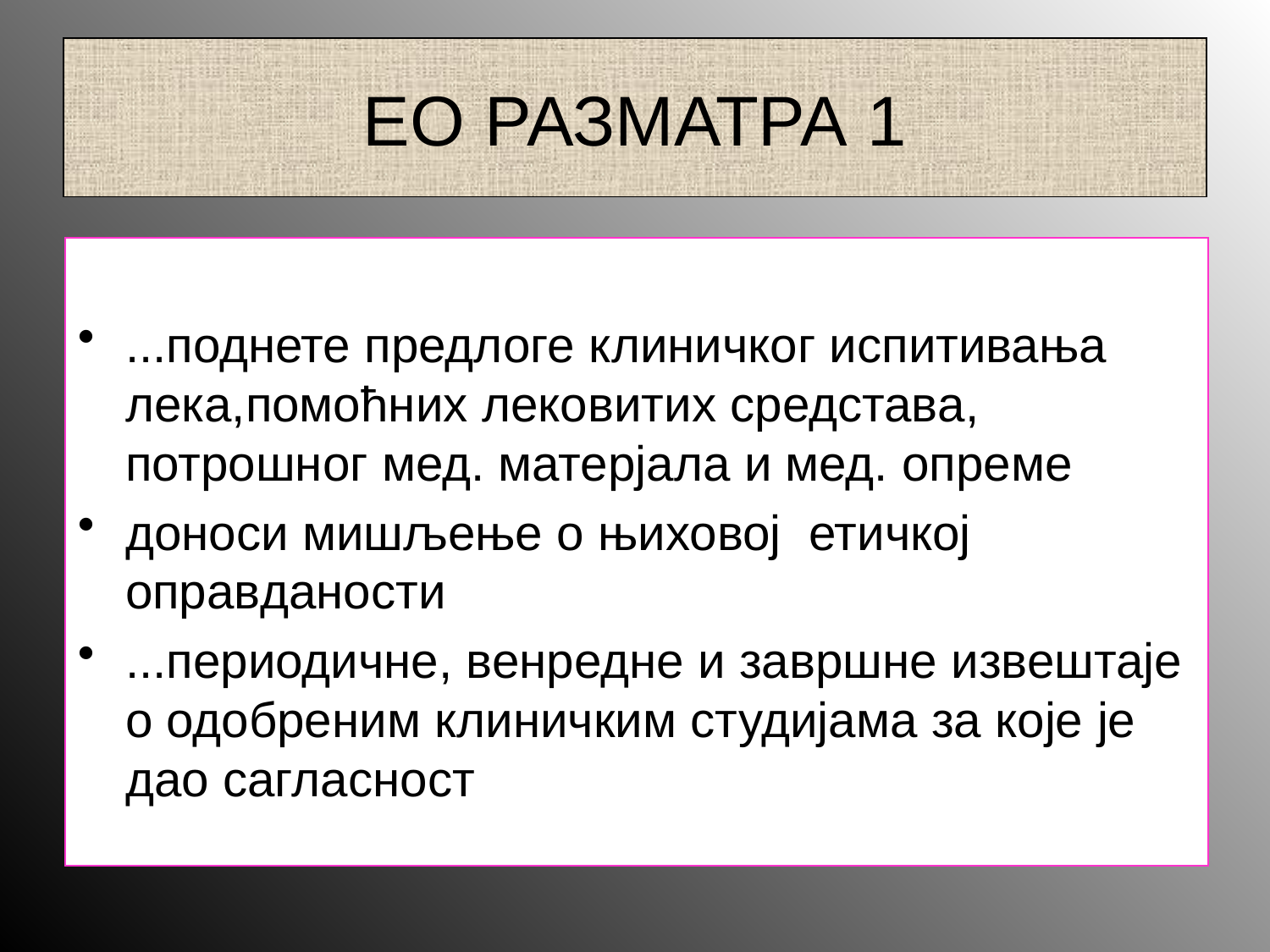

# ЕО РАЗМАТРА 1

...поднете предлоге клиничког испитивања лека,помоћних лековитих средстава, потрошног мед. матерјала и мед. опреме
доноси мишљење о њиховој  етичкој оправданости
...периодичне, венредне и завршне извештаје о одобреним клиничким студијама за које је дао сагласност